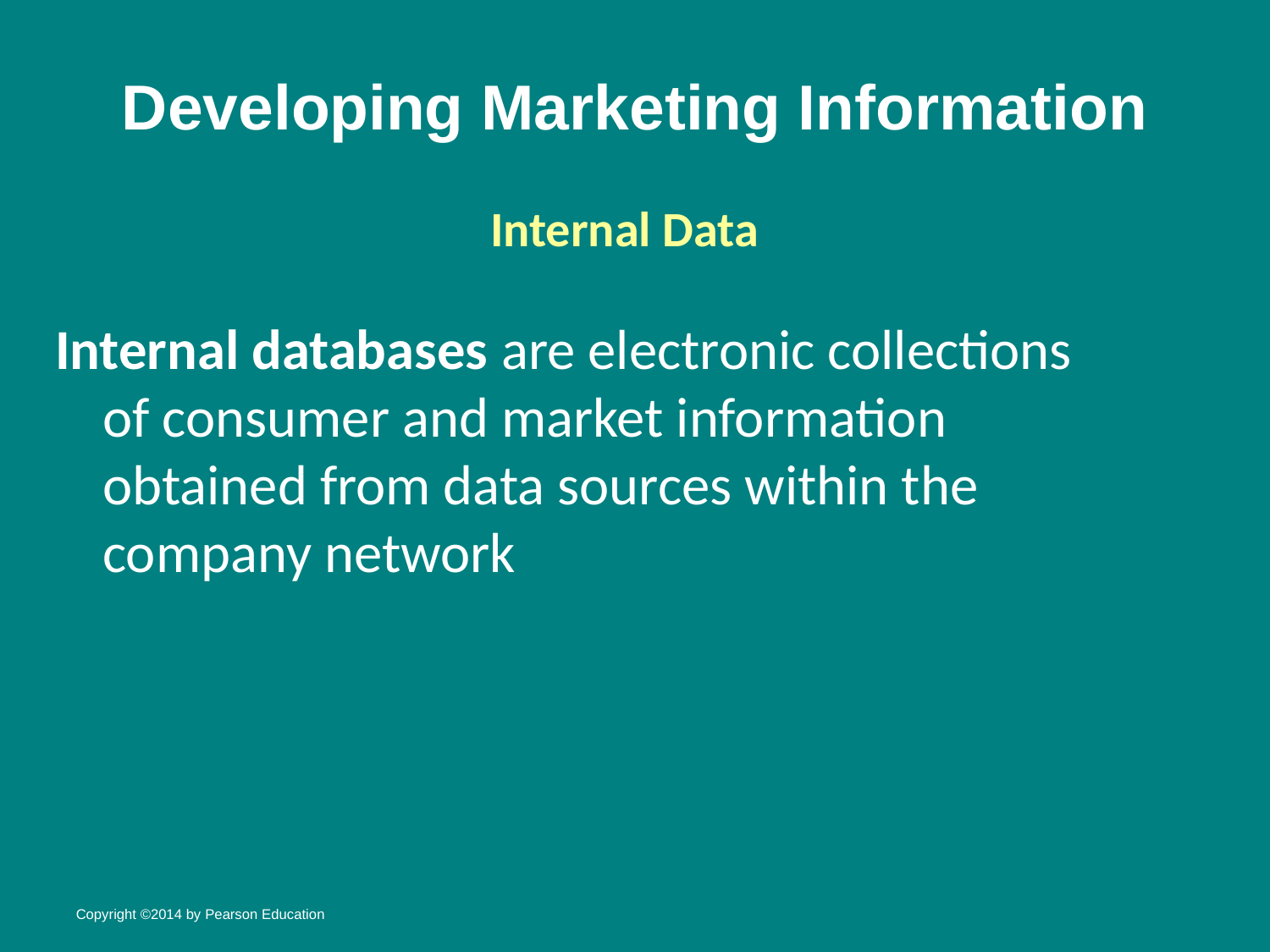

# Developing Marketing Information
Internal Data

Internal databases are electronic collections of consumer and market information obtained from data sources within the company network

Copyright ©2014 by Pearson Education